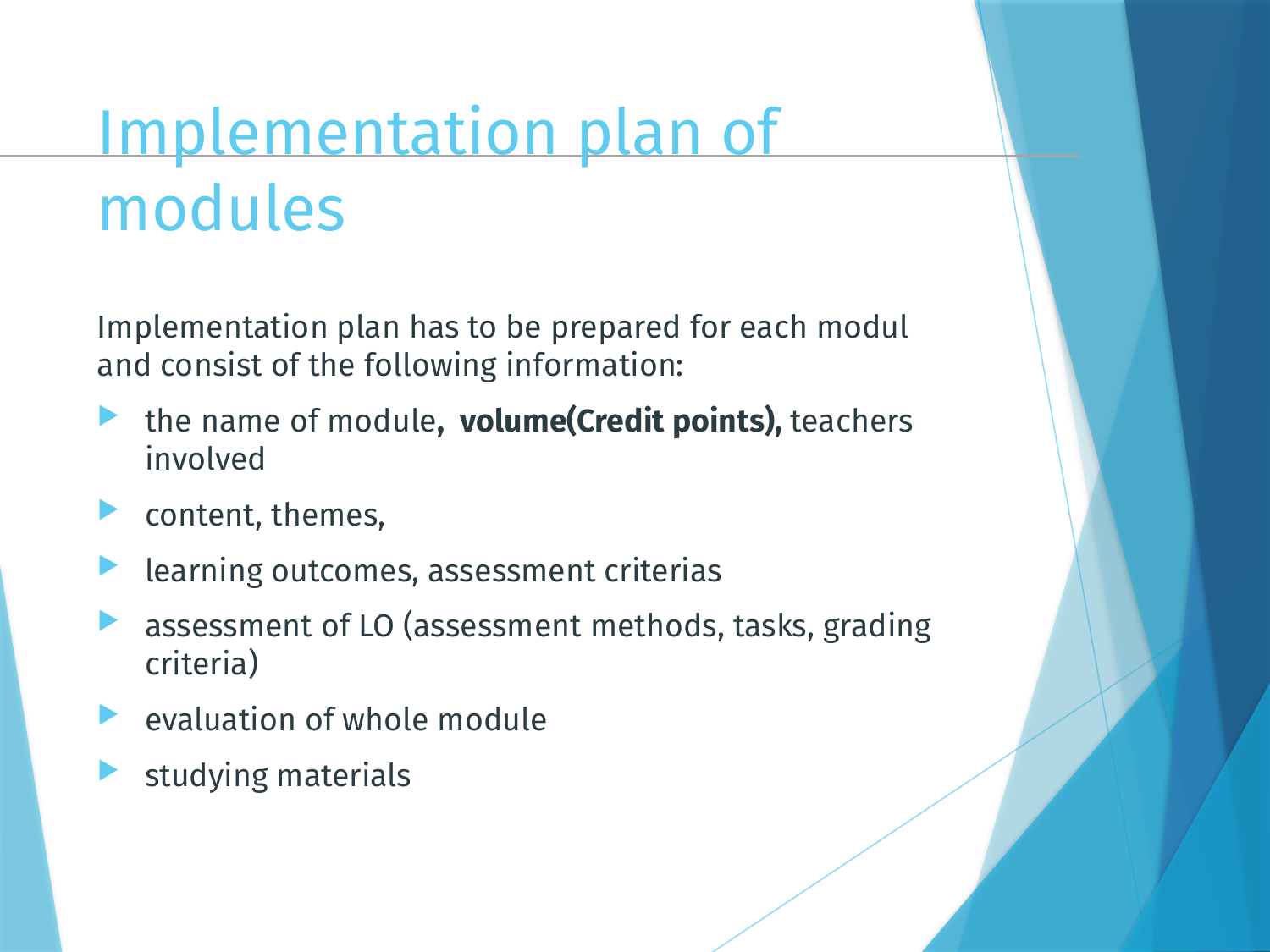

# Implementation plan of modules
Implementation plan has to be prepared for each modul and consist of the following information:
the name of module,  volume(Credit points), teachers involved
content, themes,
learning outcomes, assessment criterias
assessment of LO (assessment methods, tasks, grading criteria)
evaluation of whole module
studying materials